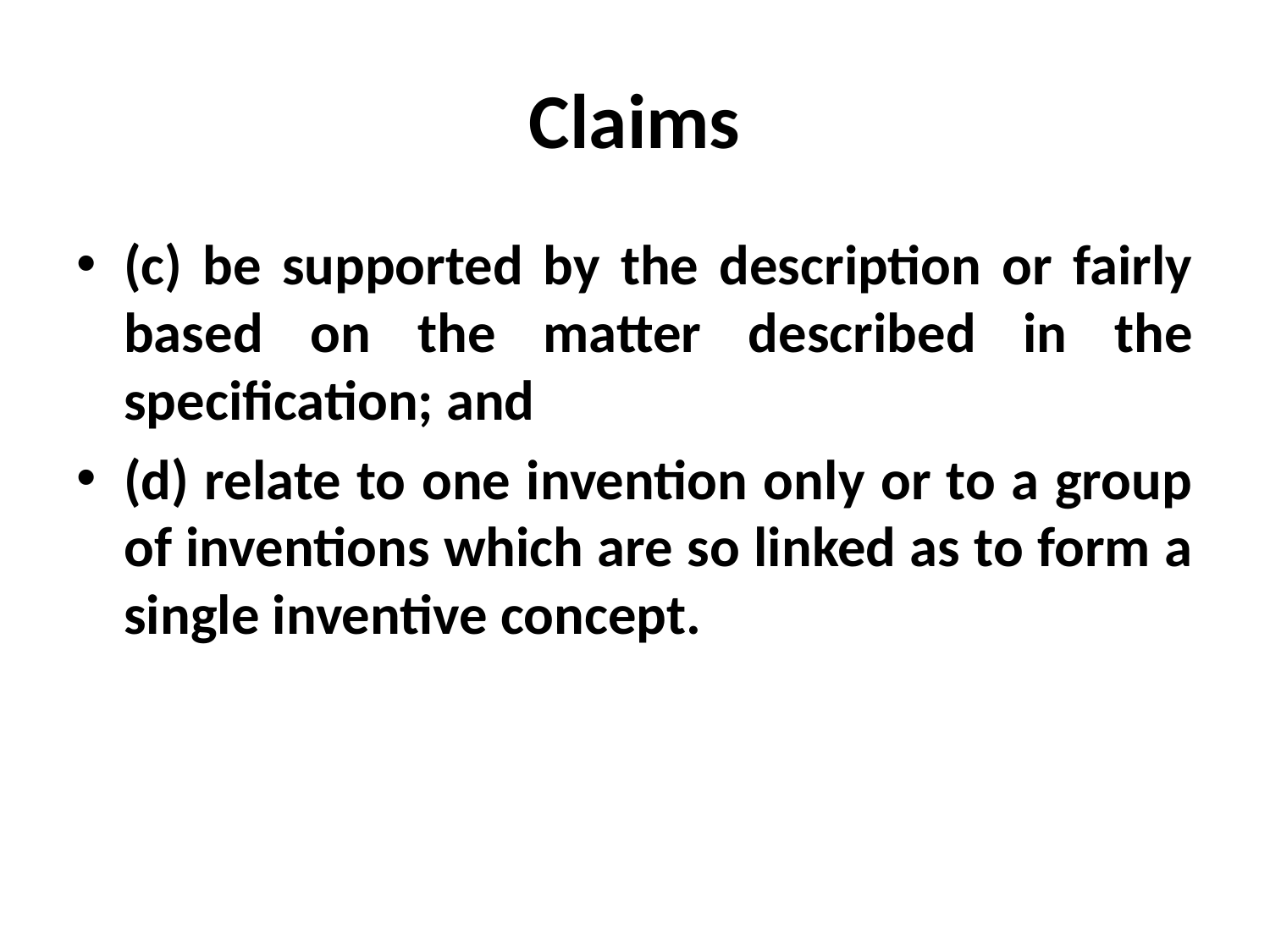

# Claims
(c) be supported by the description or fairly based on the matter described in the specification; and
(d) relate to one invention only or to a group of inventions which are so linked as to form a single inventive concept.